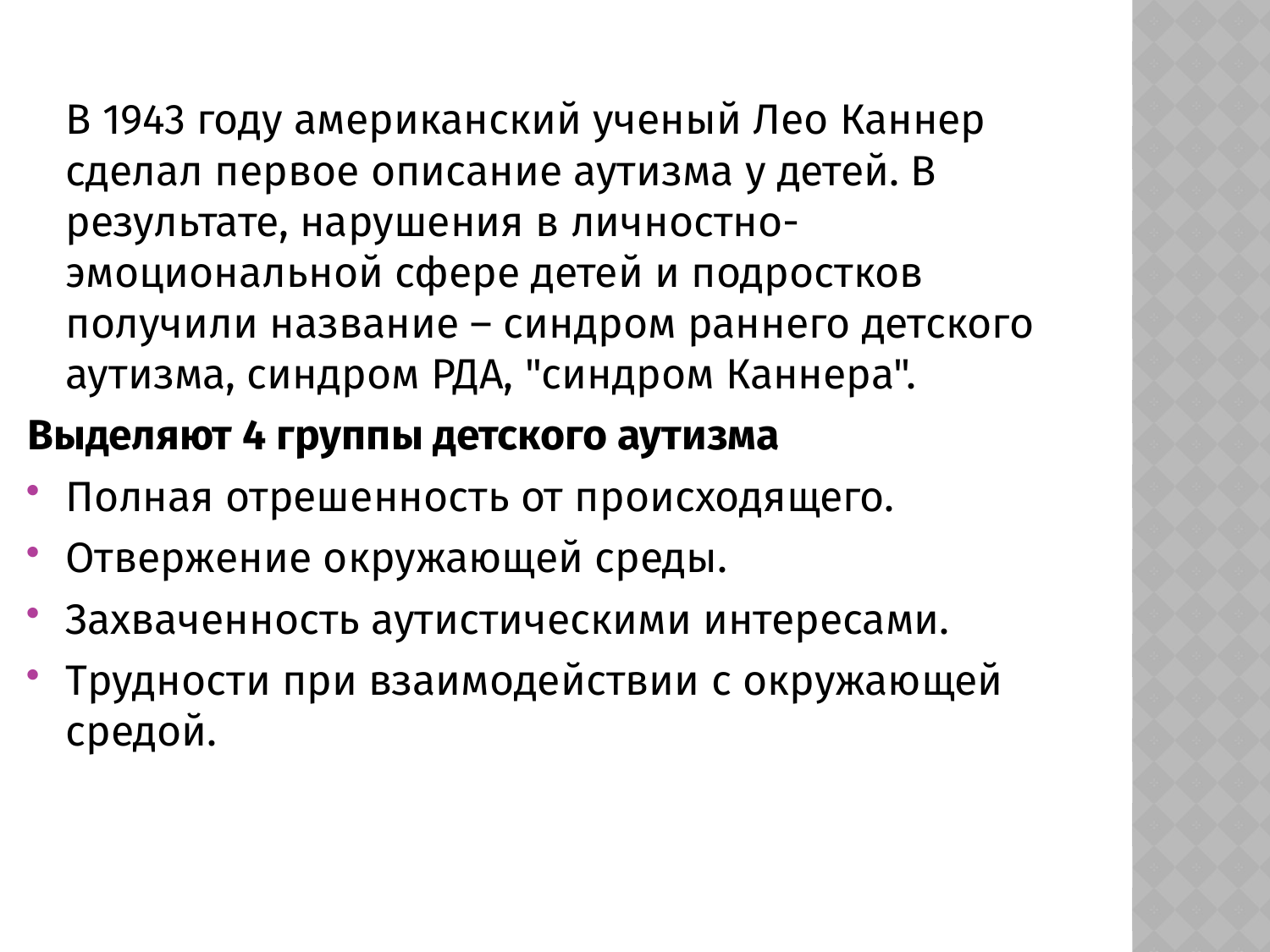

В 1943 году американский ученый Лео Каннер сделал первое описание аутизма у детей. В результате, нарушения в личностно-эмоциональной сфере детей и подростков  получили название – синдром раннего детского аутизма, синдром РДА, "синдром Каннера".
Выделяют 4 группы детского аутизма
Полная отрешенность от происходящего.
Отвержение окружающей среды.
Захваченность аутистическими интересами.
Трудности при взаимодействии с окружающей средой.

#